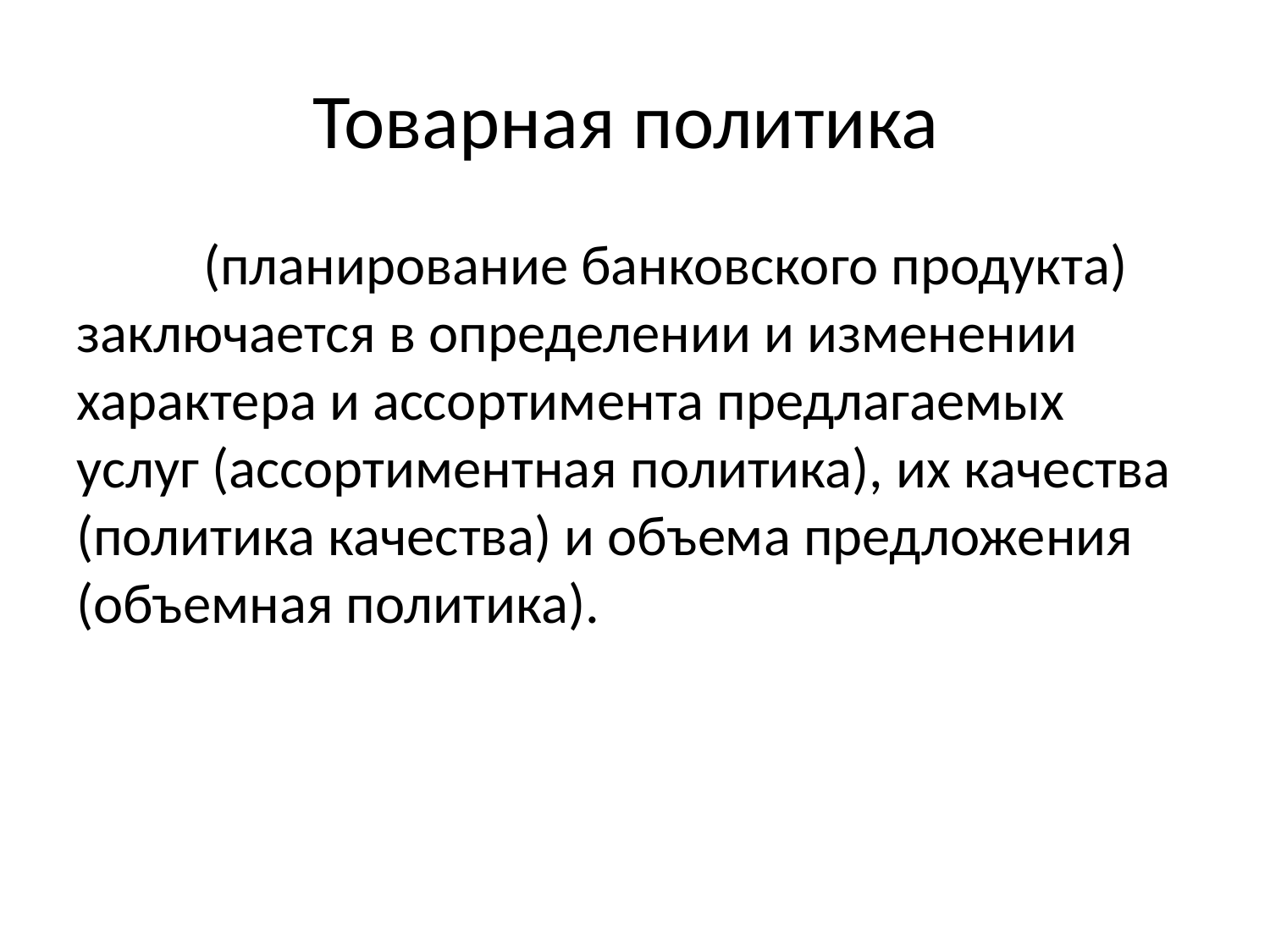

# Товарная политика
	(планирование банковского продукта) заключается в определении и изменении характера и ассортимента предлагаемых услуг (ассортиментная политика), их качества (политика качества) и объема предложения (объемная политика).